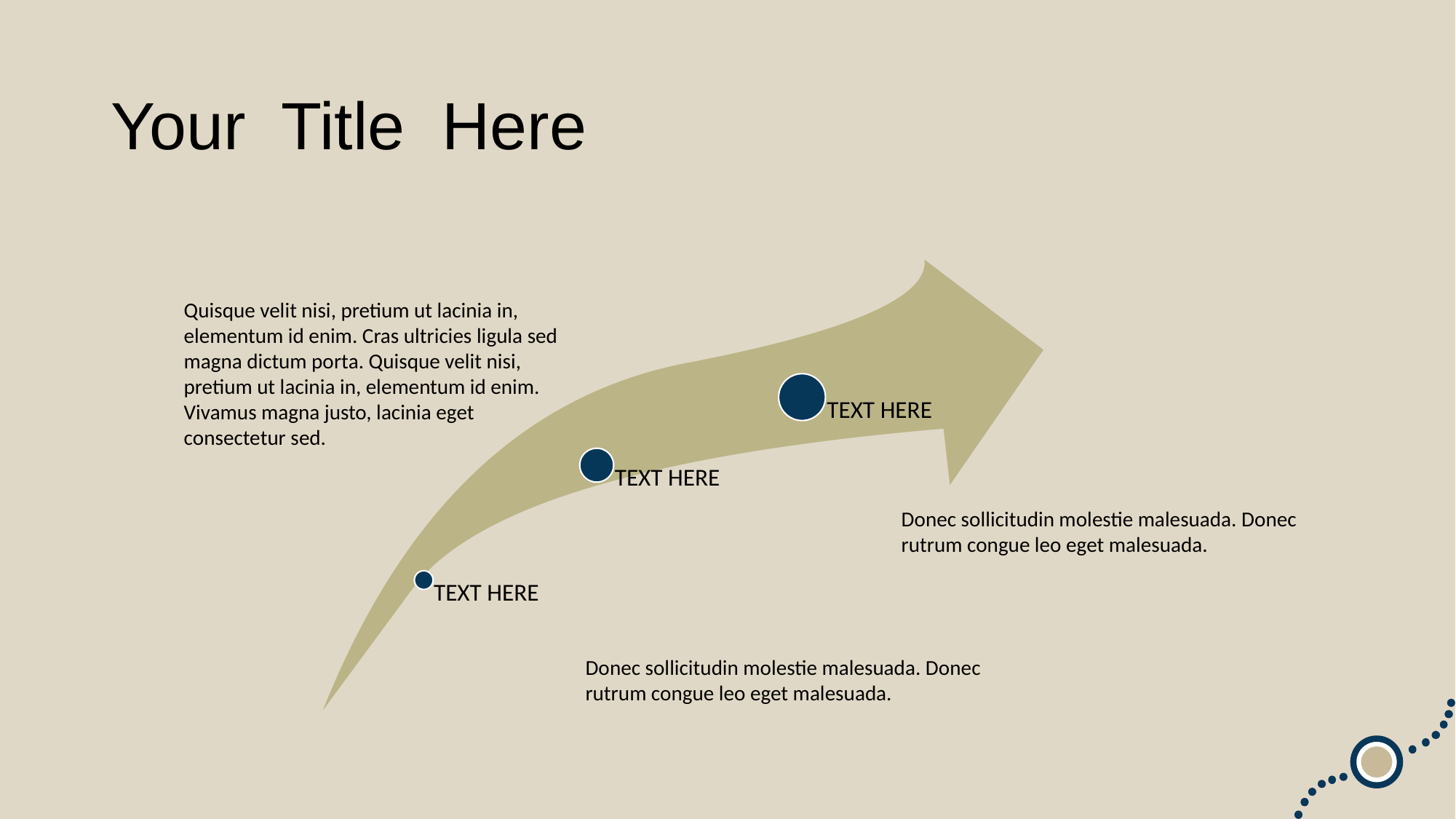

Your  Title  Here

TEXT HERE

TEXT HERE

TEXT HERE
Quisque velit nisi, pretium ut lacinia in, elementum id enim. Cras ultricies ligula sed magna dictum porta. Quisque velit nisi, pretium ut lacinia in, elementum id enim. Vivamus magna justo, lacinia eget consectetur sed.
Donec sollicitudin molestie malesuada. Donec rutrum congue leo eget malesuada.
Donec sollicitudin molestie malesuada. Donec rutrum congue leo eget malesuada.